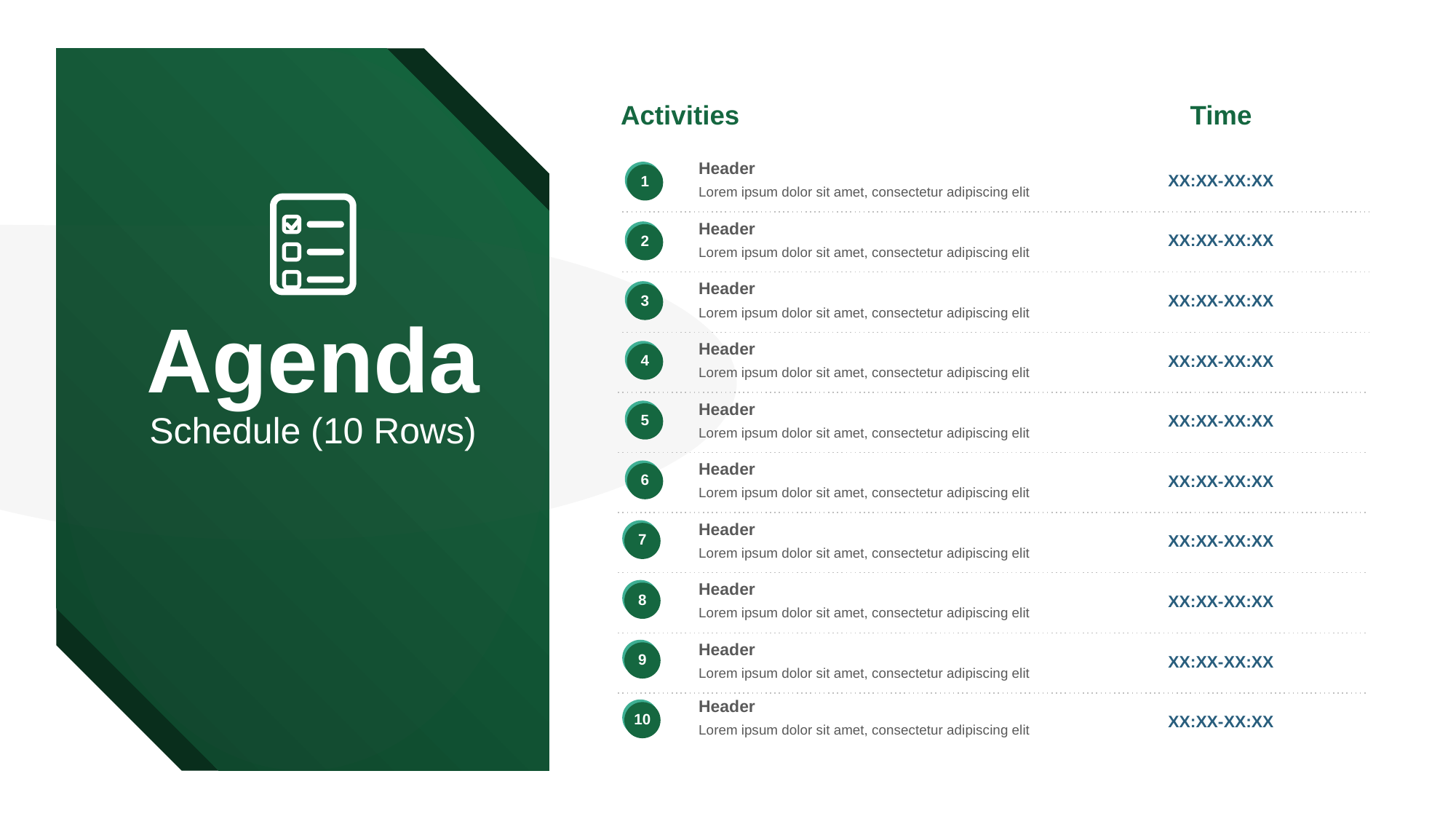

Activities
Time

1
Header
Lorem ipsum dolor sit amet, consectetur adipiscing elit
XX:XX-XX:XX

2
Header
Lorem ipsum dolor sit amet, consectetur adipiscing elit
XX:XX-XX:XX

3
Header
Lorem ipsum dolor sit amet, consectetur adipiscing elit
# Agenda Schedule (10 Rows)
XX:XX-XX:XX

4
Header
Lorem ipsum dolor sit amet, consectetur adipiscing elit
XX:XX-XX:XX

5
Header
Lorem ipsum dolor sit amet, consectetur adipiscing elit
XX:XX-XX:XX

6
Header
Lorem ipsum dolor sit amet, consectetur adipiscing elit
XX:XX-XX:XX

7
Header
Lorem ipsum dolor sit amet, consectetur adipiscing elit
XX:XX-XX:XX

8
Header
Lorem ipsum dolor sit amet, consectetur adipiscing elit
XX:XX-XX:XX

9
Header
Lorem ipsum dolor sit amet, consectetur adipiscing elit
XX:XX-XX:XX

10
Header
Lorem ipsum dolor sit amet, consectetur adipiscing elit
XX:XX-XX:XX